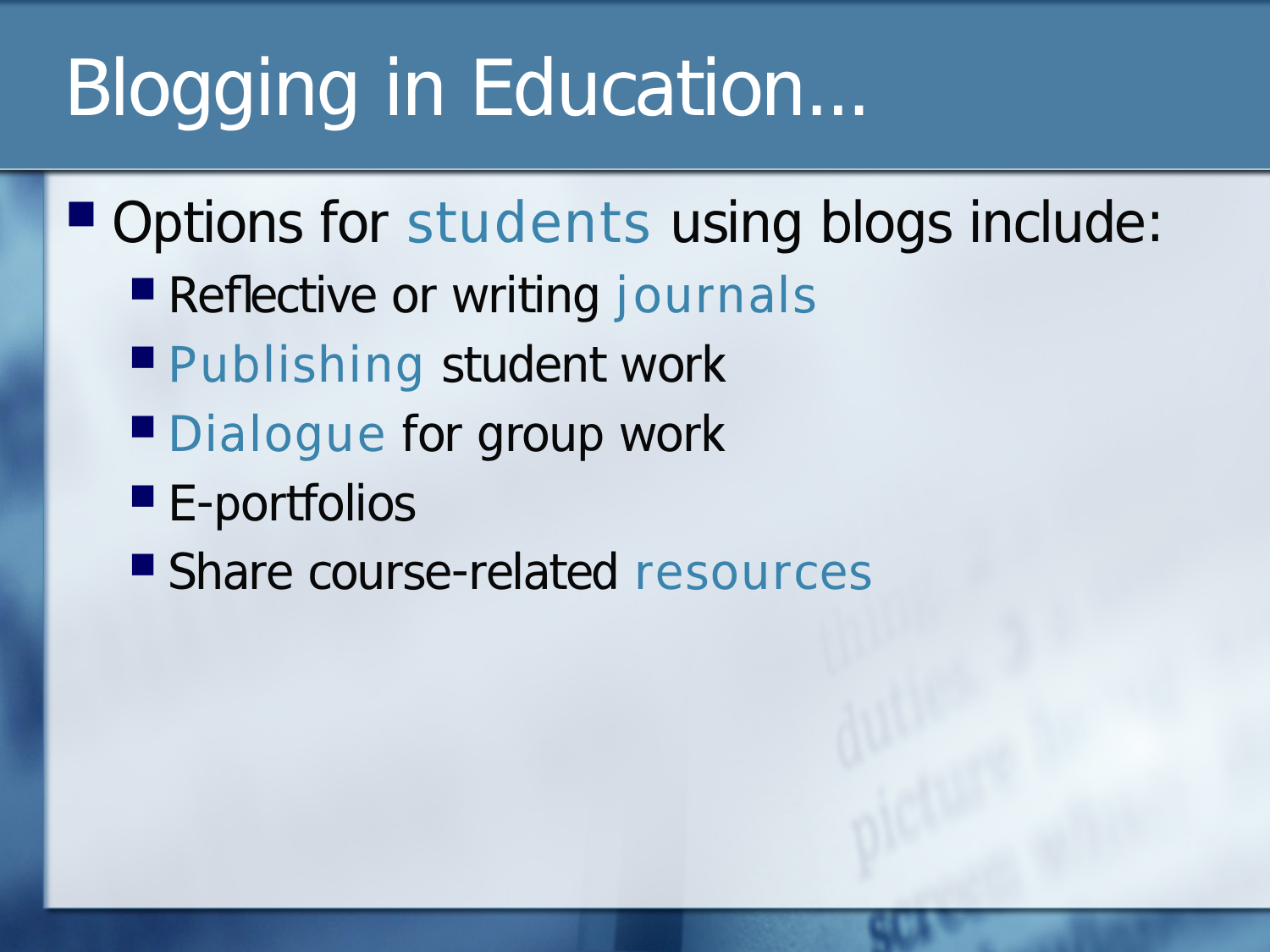

# Blogging in Education…
Options for students using blogs include:
Reflective or writing journals
Publishing student work
Dialogue for group work
E-portfolios
Share course-related resources